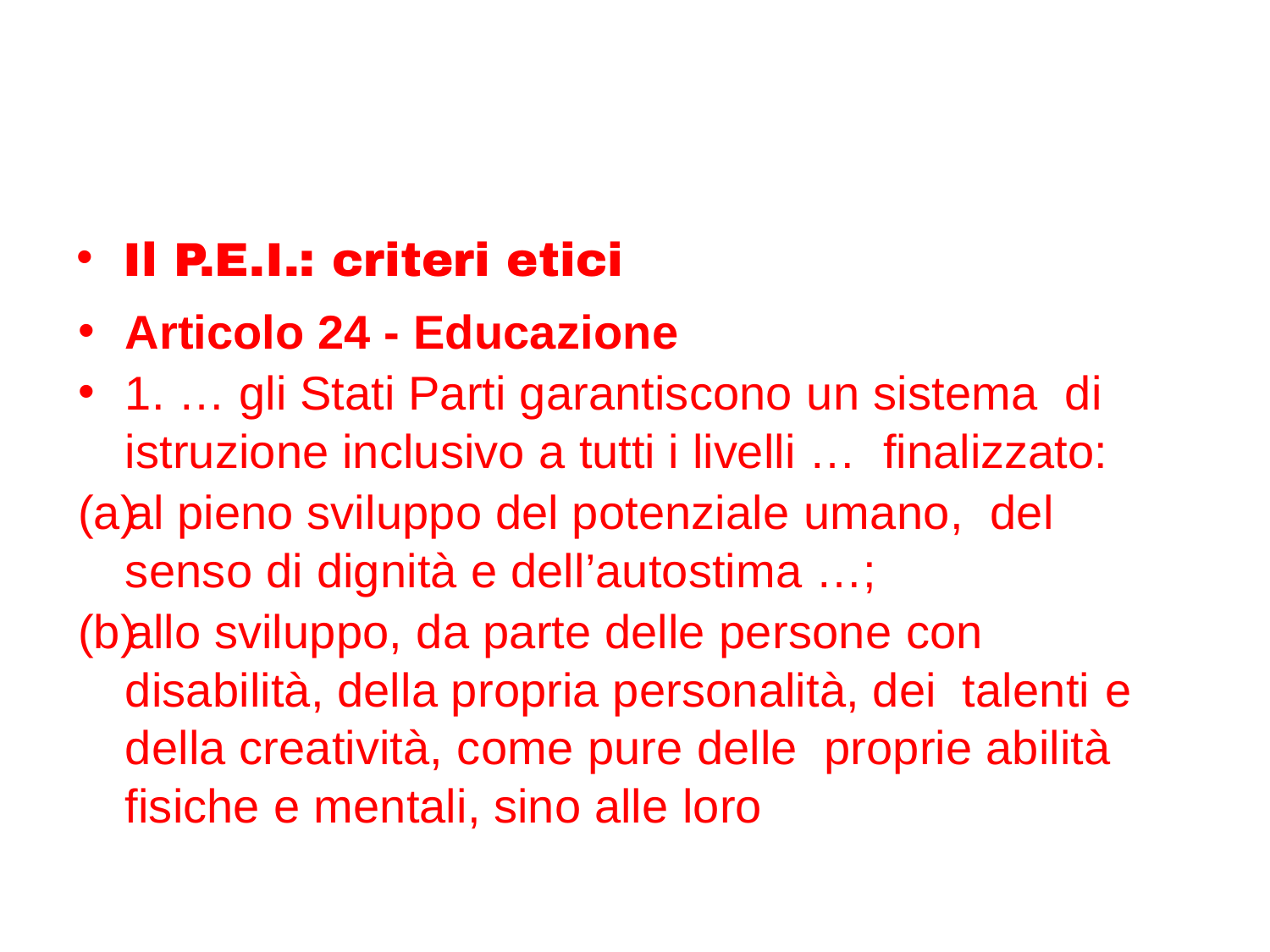

#
Il P.E.I.: criteri etici
Articolo 24 - Educazione
1. … gli Stati Parti garantiscono un sistema  di istruzione inclusivo a tutti i livelli …  finalizzato:
al pieno sviluppo del potenziale umano,  del senso di dignità e dell’autostima …;
allo sviluppo, da parte delle persone con  disabilità, della propria personalità, dei  talenti e della creatività, come pure delle  proprie abilità fisiche e mentali, sino alle loro